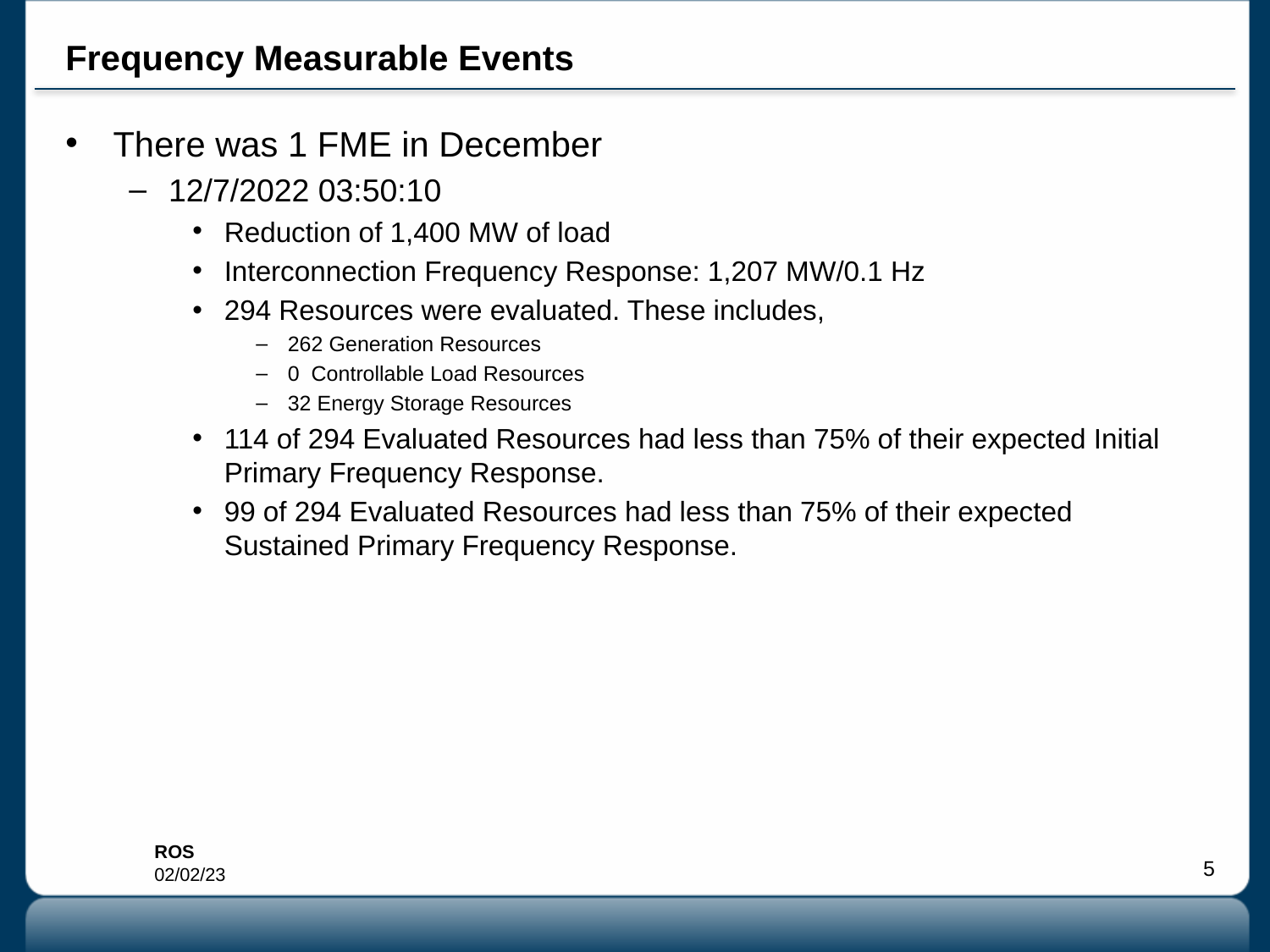

# Frequency Measurable Events
There was 1 FME in December
12/7/2022 03:50:10
Reduction of 1,400 MW of load
Interconnection Frequency Response: 1,207 MW/0.1 Hz
294 Resources were evaluated. These includes,
262 Generation Resources
0  Controllable Load Resources
32 Energy Storage Resources
114 of 294 Evaluated Resources had less than 75% of their expected Initial Primary Frequency Response.
99 of 294 Evaluated Resources had less than 75% of their expected Sustained Primary Frequency Response.